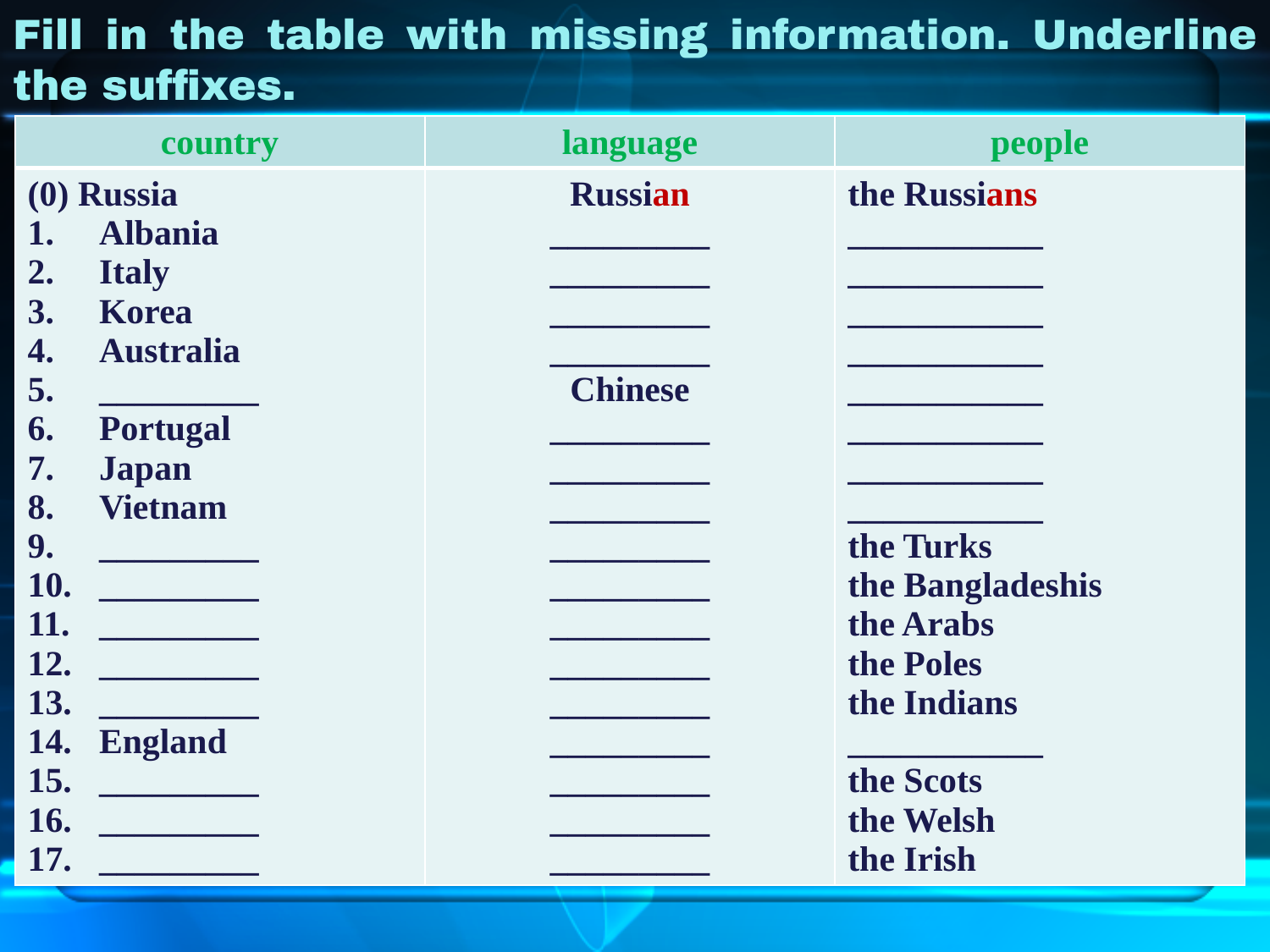

# Fill in the table with missing information. Underline the suffixes.
| country | language | people |
| --- | --- | --- |
| (0) Russia Albania Italy Korea Australia \_\_\_\_\_\_\_\_\_ Portugal Japan Vietnam \_\_\_\_\_\_\_\_\_ \_\_\_\_\_\_\_\_\_ \_\_\_\_\_\_\_\_\_ \_\_\_\_\_\_\_\_\_ \_\_\_\_\_\_\_\_\_ England \_\_\_\_\_\_\_\_\_ \_\_\_\_\_\_\_\_\_ \_\_\_\_\_\_\_\_\_ | Russian \_\_\_\_\_\_\_\_\_ \_\_\_\_\_\_\_\_\_ \_\_\_\_\_\_\_\_\_ \_\_\_\_\_\_\_\_\_ Chinese \_\_\_\_\_\_\_\_\_ \_\_\_\_\_\_\_\_\_ \_\_\_\_\_\_\_\_\_ \_\_\_\_\_\_\_\_\_ \_\_\_\_\_\_\_\_\_ \_\_\_\_\_\_\_\_\_ \_\_\_\_\_\_\_\_\_ \_\_\_\_\_\_\_\_\_ \_\_\_\_\_\_\_\_\_ \_\_\_\_\_\_\_\_\_ \_\_\_\_\_\_\_\_\_ \_\_\_\_\_\_\_\_\_ | the Russians \_\_\_\_\_\_\_\_\_\_\_ \_\_\_\_\_\_\_\_\_\_\_ \_\_\_\_\_\_\_\_\_\_\_ \_\_\_\_\_\_\_\_\_\_\_ \_\_\_\_\_\_\_\_\_\_\_ \_\_\_\_\_\_\_\_\_\_\_ \_\_\_\_\_\_\_\_\_\_\_ \_\_\_\_\_\_\_\_\_\_\_ the Turks the Bangladeshis the Arabs the Poles the Indians \_\_\_\_\_\_\_\_\_\_\_ the Scots the Welsh the Irish |